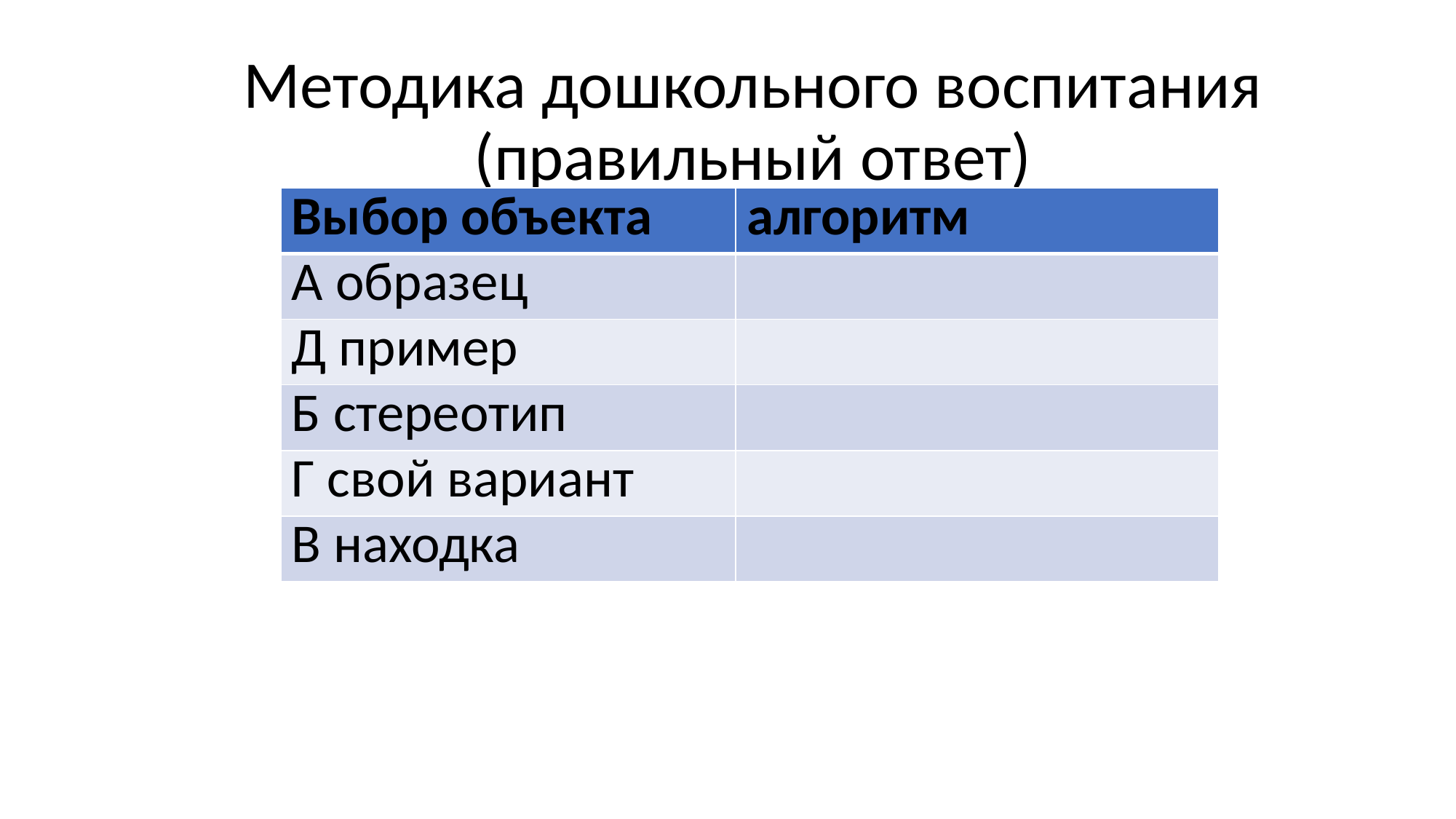

# Методика дошкольного воспитания (правильный ответ)
| Выбор объекта | алгоритм |
| --- | --- |
| А образец |  |
| Д пример |  |
| Б стереотип |  |
| Г свой вариант |  |
| В находка |  |